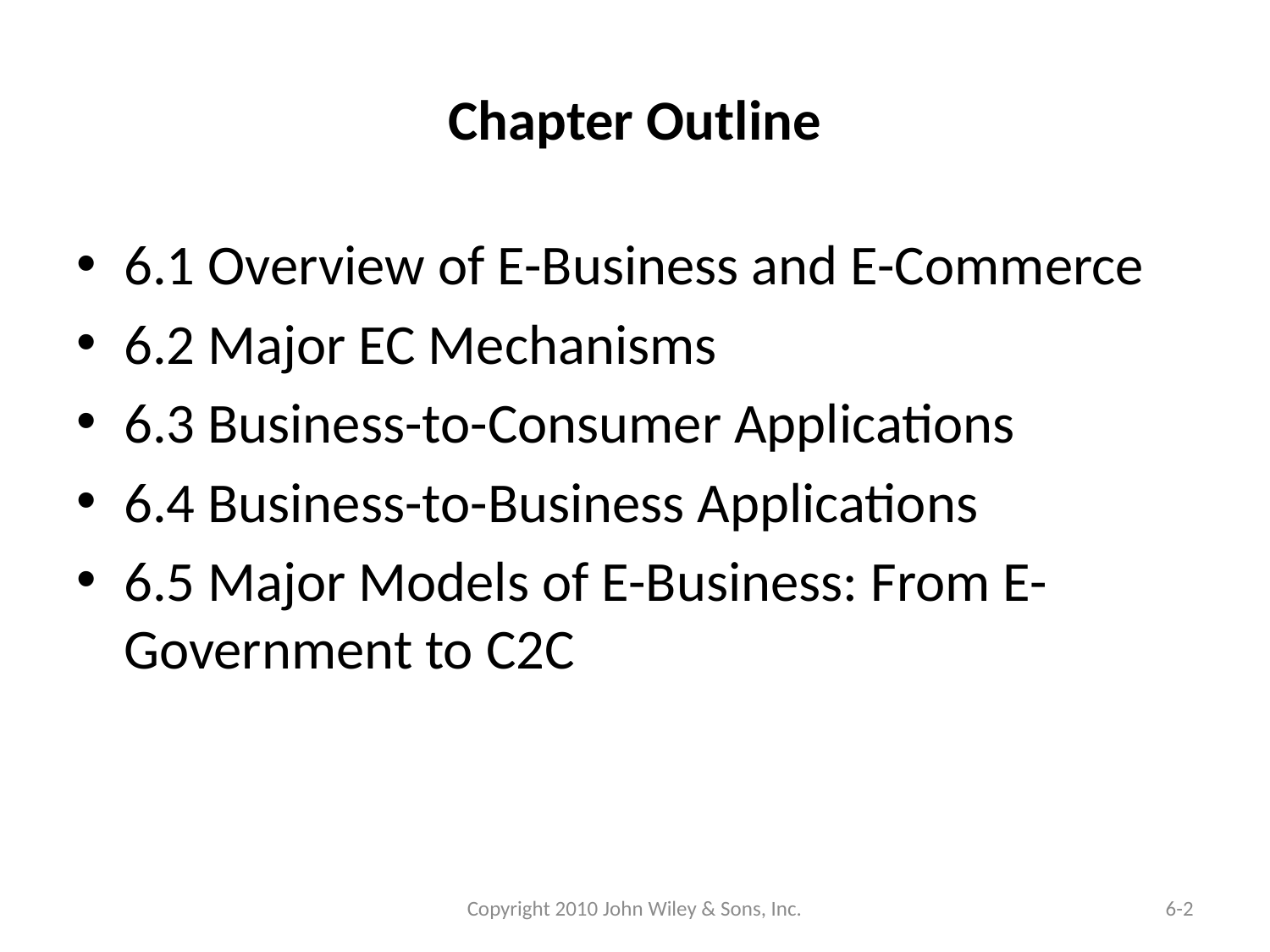

# Chapter Outline
6.1 Overview of E-Business and E-Commerce
6.2 Major EC Mechanisms
6.3 Business-to-Consumer Applications
6.4 Business-to-Business Applications
6.5 Major Models of E-Business: From E-Government to C2C
Copyright 2010 John Wiley & Sons, Inc.
6-2